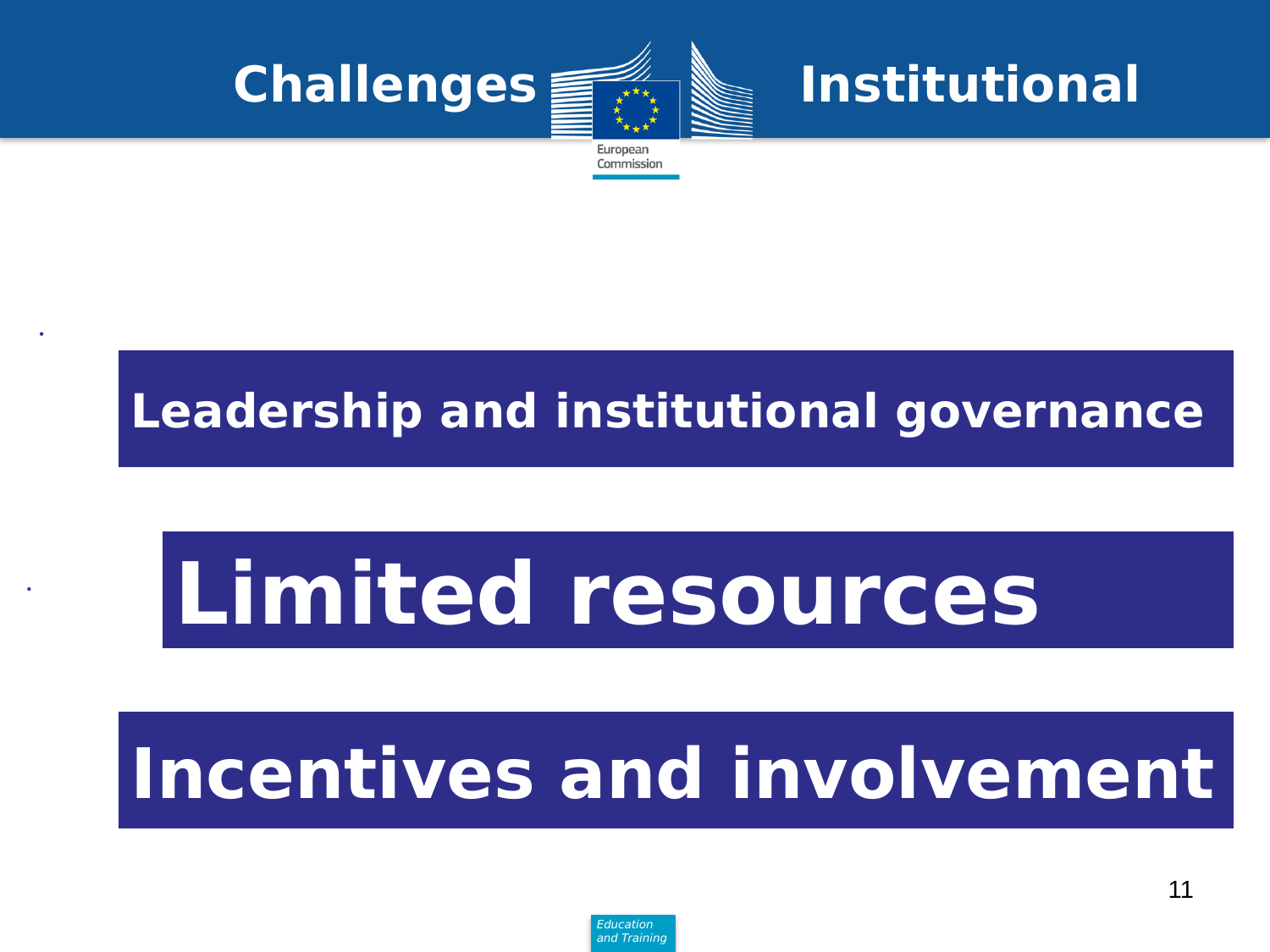

Challenges			Institutional
Leadership and institutional governance
Limited resources
Incentives and involvement
11